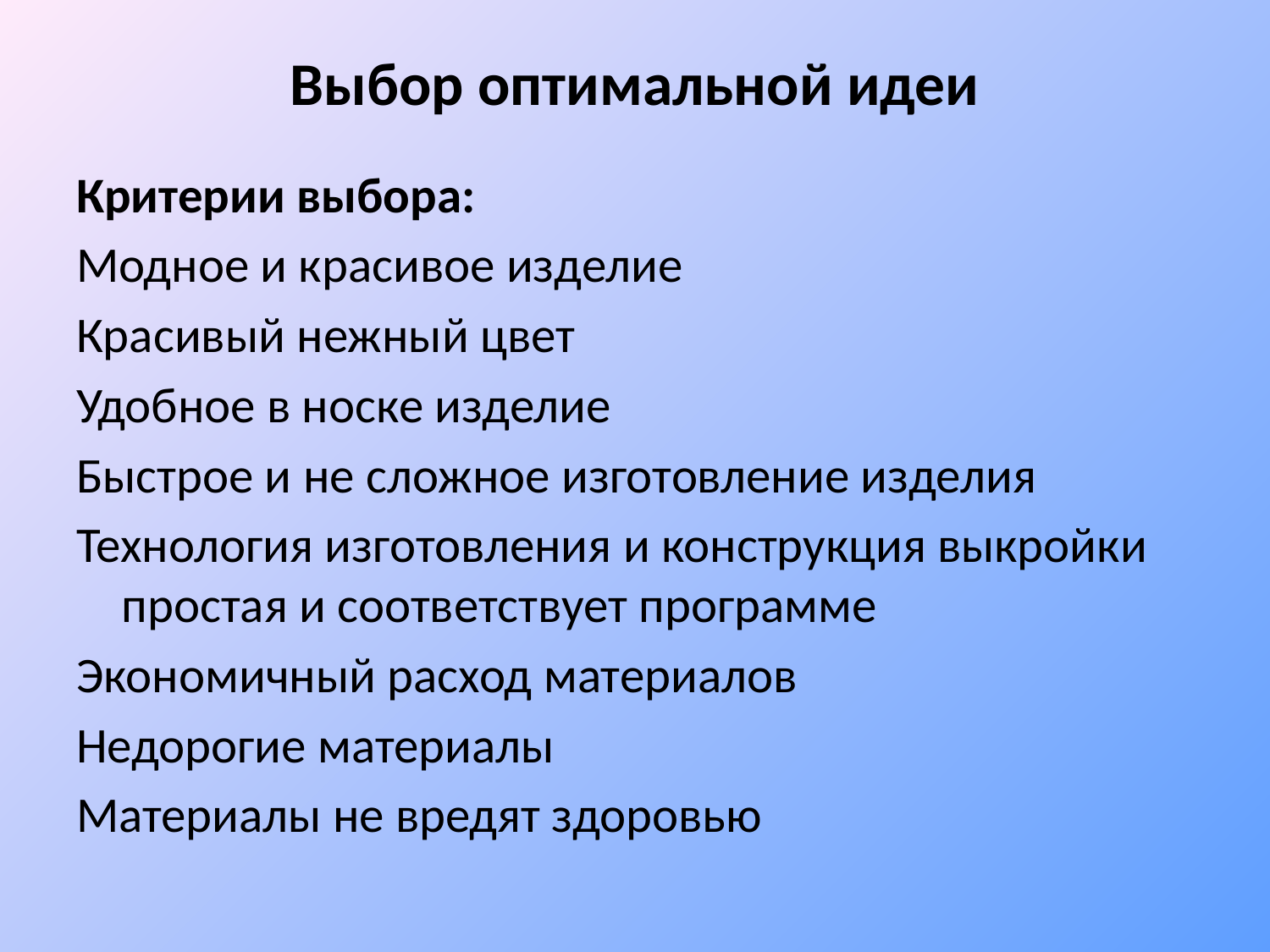

# Выбор оптимальной идеи
Критерии выбора:
Модное и красивое изделие
Красивый нежный цвет
Удобное в носке изделие
Быстрое и не сложное изготовление изделия
Технология изготовления и конструкция выкройки простая и соответствует программе
Экономичный расход материалов
Недорогие материалы
Материалы не вредят здоровью